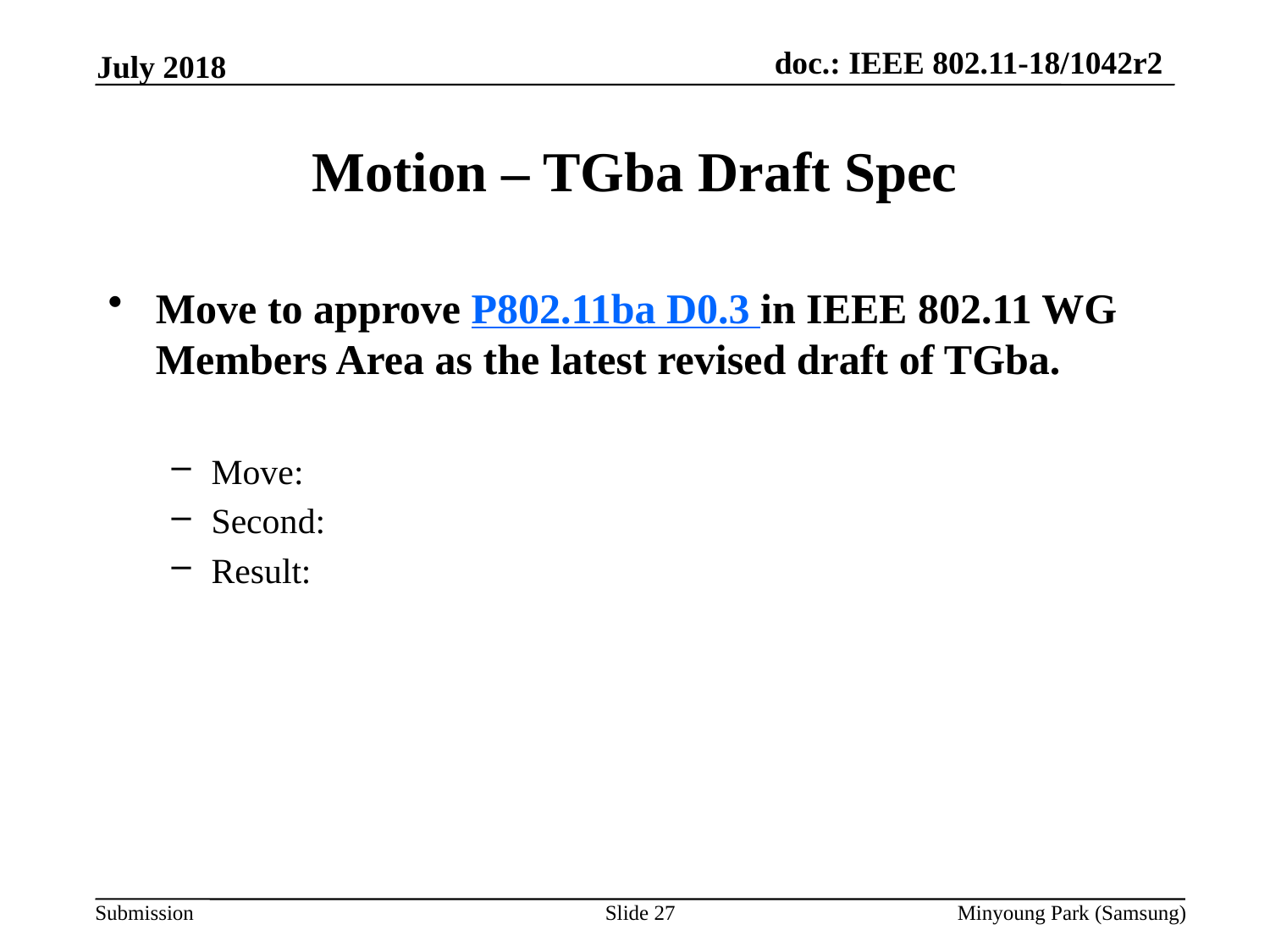

July 2018
# Motion – TGba Draft Spec
Move to approve P802.11ba D0.3 in IEEE 802.11 WG Members Area as the latest revised draft of TGba.

Move:
Second:
Result:
Slide 27
Minyoung Park (Samsung)